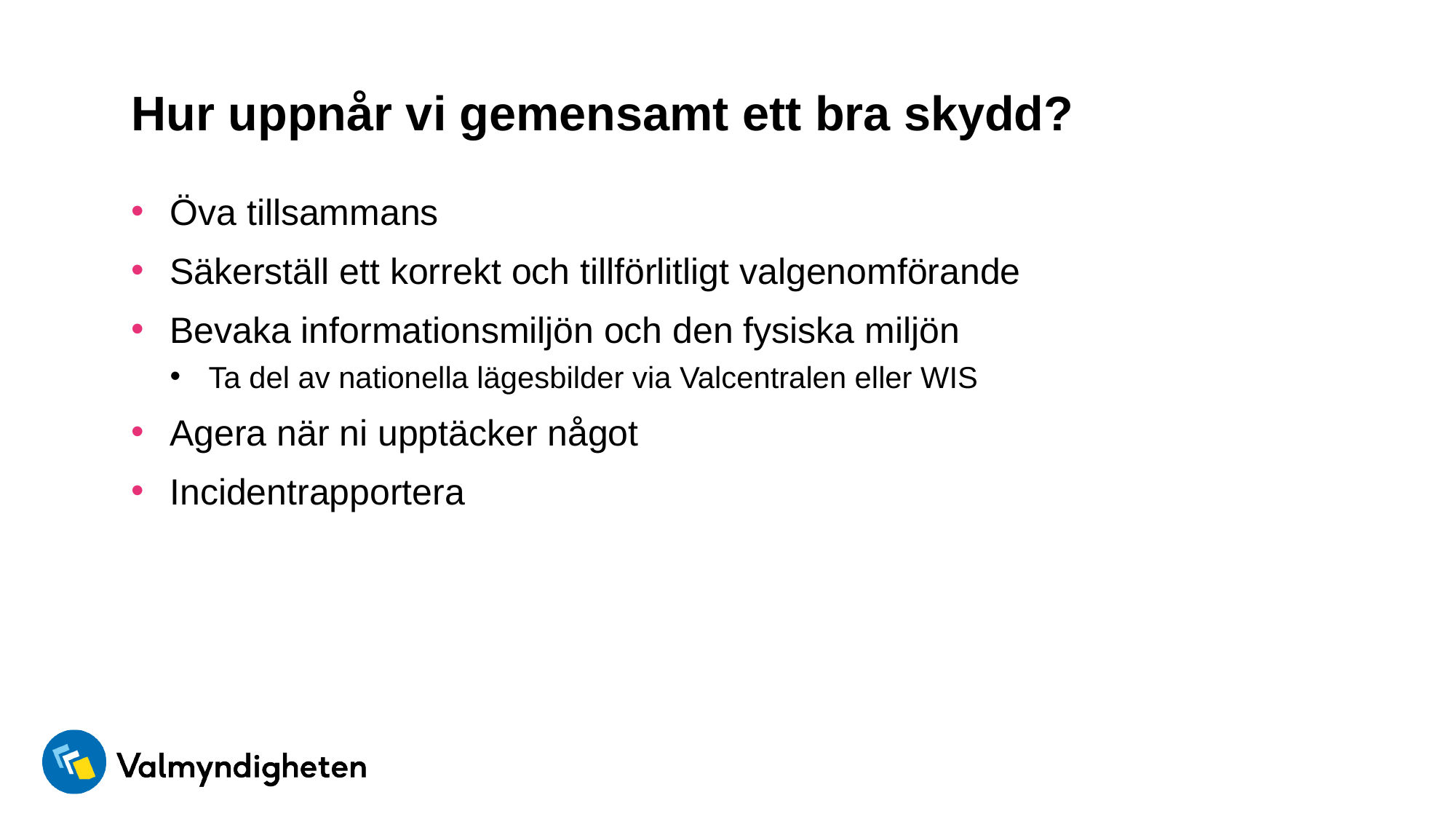

# Hur uppnår vi gemensamt ett bra skydd?
Öva tillsammans
Säkerställ ett korrekt och tillförlitligt valgenomförande
Bevaka informationsmiljön och den fysiska miljön
Ta del av nationella lägesbilder via Valcentralen eller WIS
Agera när ni upptäcker något
Incidentrapportera